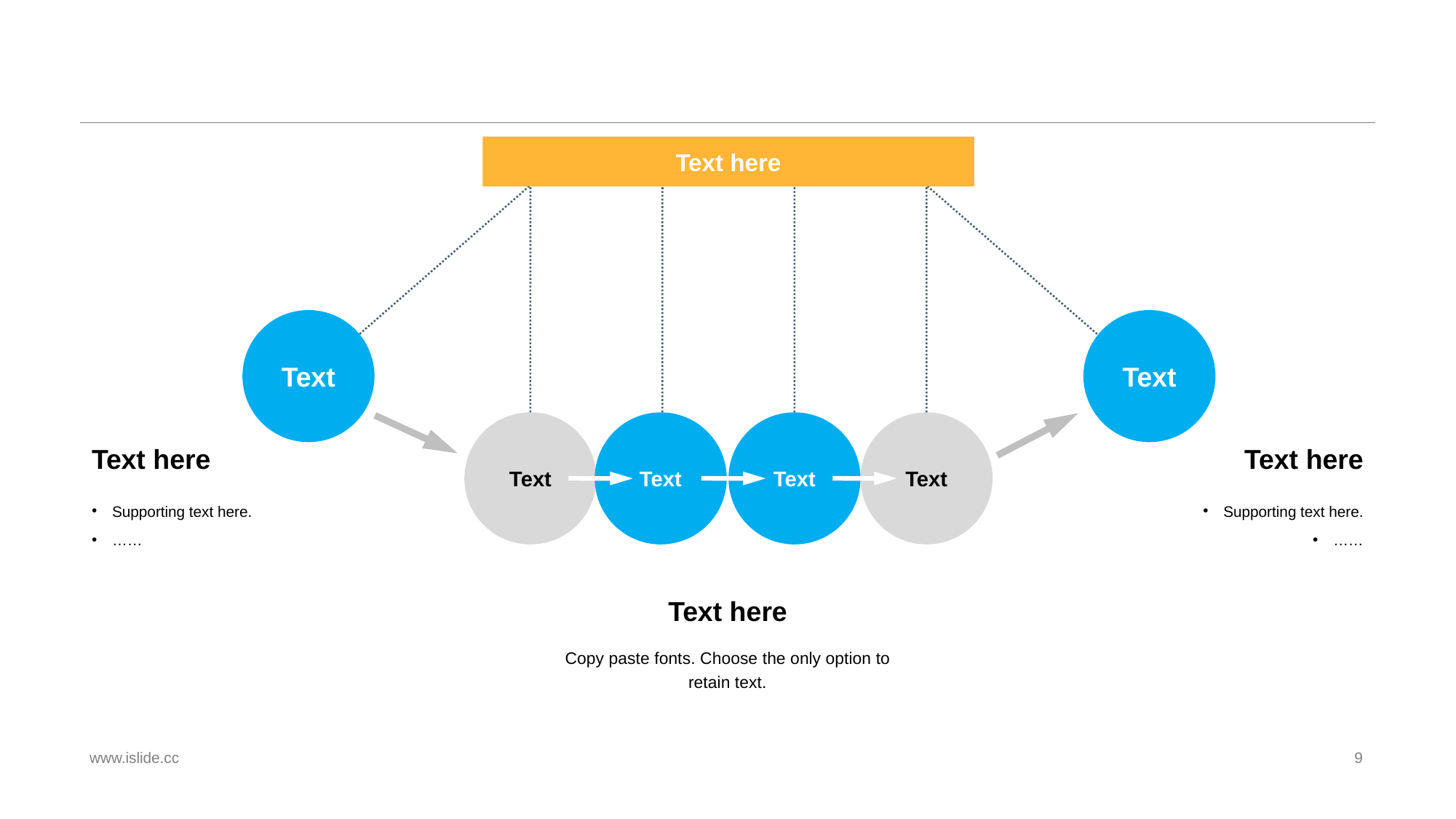

#
Text here

Text
Text
Text
Text
Text
Text

Text here
Text here

Supporting text here.
……
Supporting text here.
……
Text here
Copy paste fonts. Choose the only option to retain text.
www.islide.cc
9